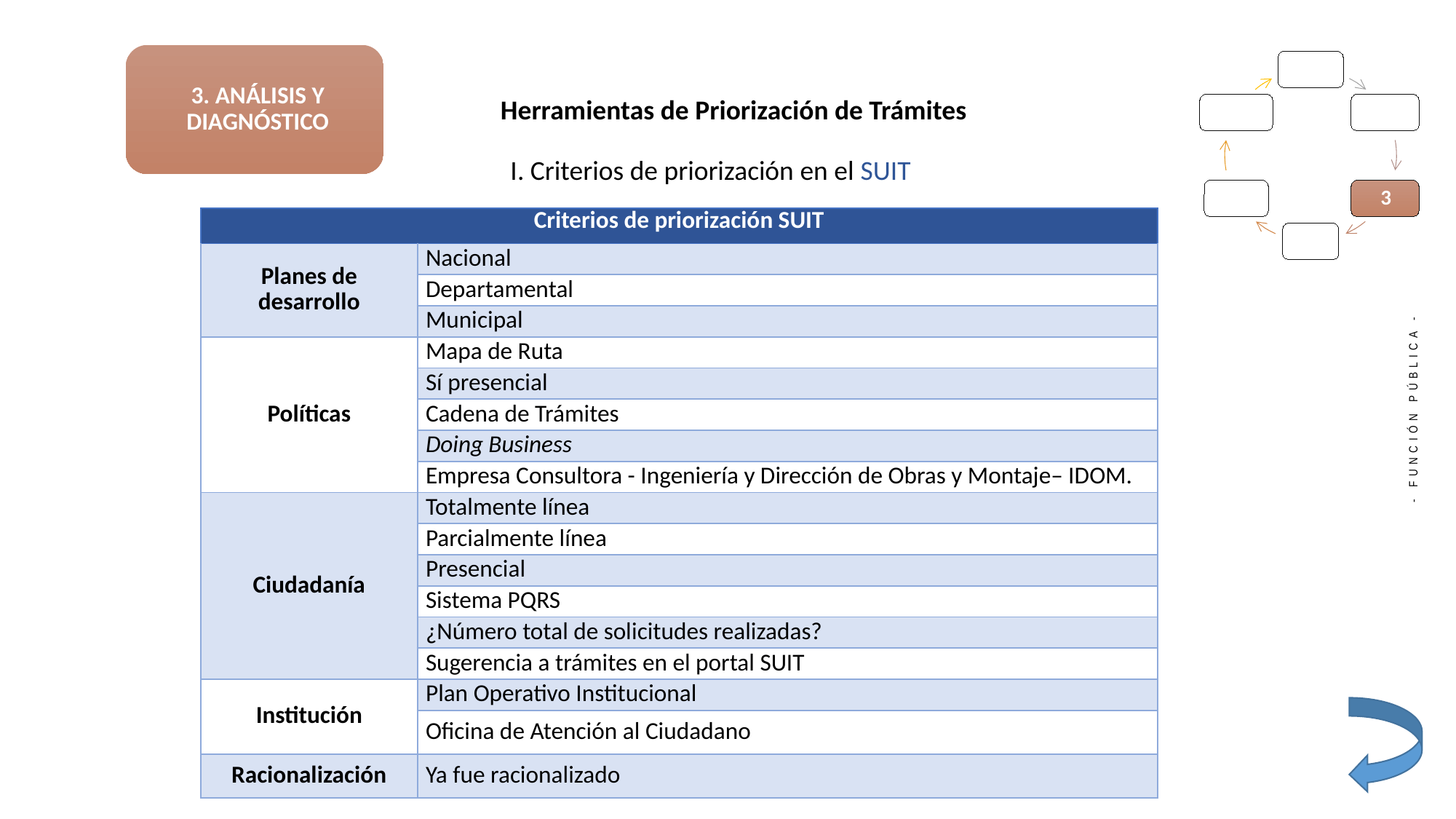

3. ANÁLISIS Y DIAGNÓSTICO

3

Herramientas de Priorización de Trámites
I. Criterios de priorización en el SUIT
| Criterios de priorización SUIT |  |
| --- | --- |
| Planes de desarrollo | Nacional |
|  | Departamental |
|  | Municipal |
| Políticas | Mapa de Ruta |
|  | Sí presencial |
|  | Cadena de Trámites |
|  | Doing Business |
|  | Empresa Consultora - Ingeniería y Dirección de Obras y Montaje– IDOM. |
| Ciudadanía | Totalmente línea |
|  | Parcialmente línea |
|  | Presencial |
|  | Sistema PQRS |
|  | ¿Número total de solicitudes realizadas? |
|  | Sugerencia a trámites en el portal SUIT |
| Institución | Plan Operativo Institucional |
|  | Oficina de Atención al Ciudadano |
| Racionalización | Ya fue racionalizado |